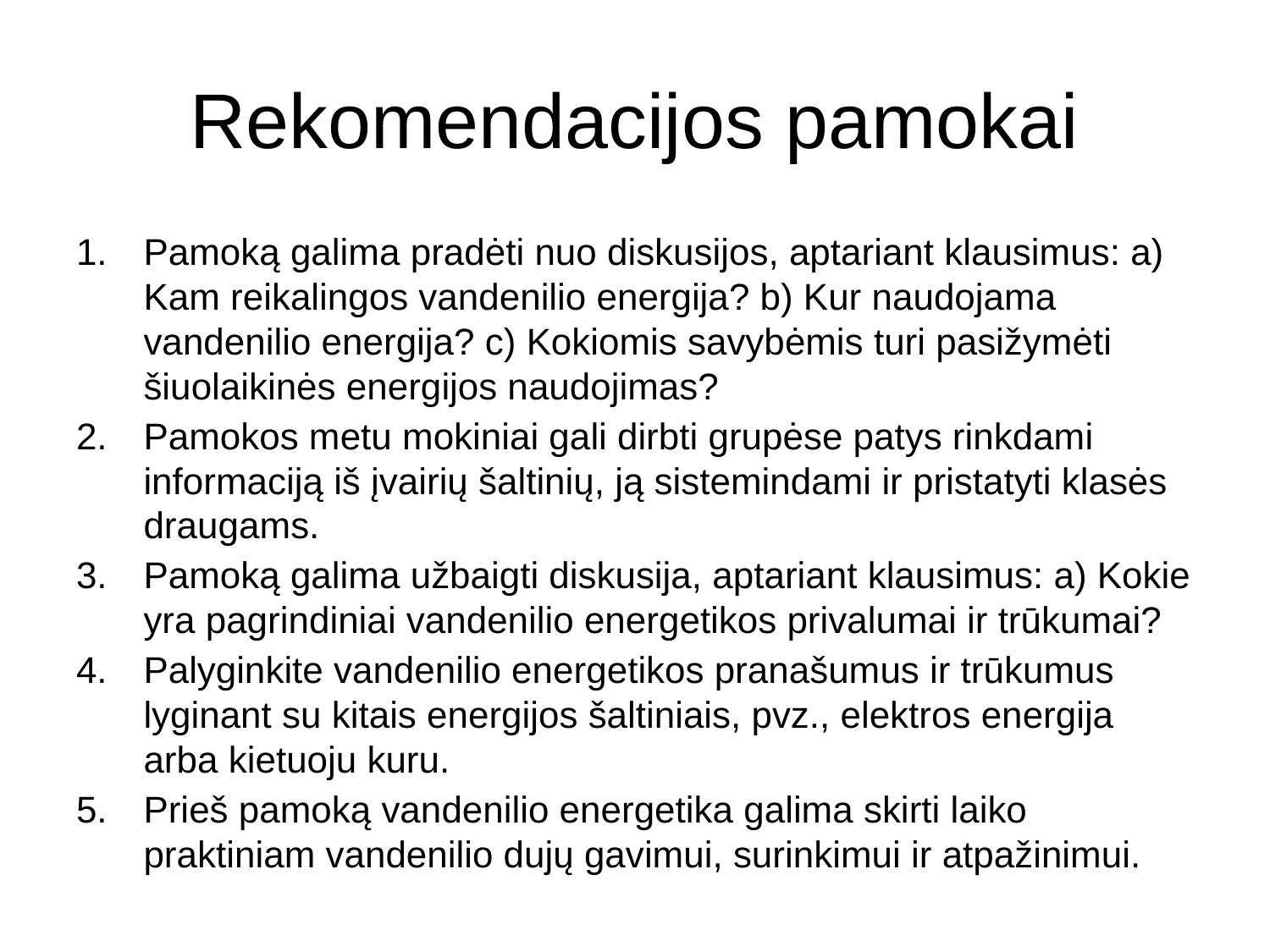

# Rekomendacijos pamokai
Pamoką galima pradėti nuo diskusijos, aptariant klausimus: a) Kam reikalingos vandenilio energija? b) Kur naudojama vandenilio energija? c) Kokiomis savybėmis turi pasižymėti šiuolaikinės energijos naudojimas?
Pamokos metu mokiniai gali dirbti grupėse patys rinkdami informaciją iš įvairių šaltinių, ją sistemindami ir pristatyti klasės draugams.
Pamoką galima užbaigti diskusija, aptariant klausimus: a) Kokie yra pagrindiniai vandenilio energetikos privalumai ir trūkumai?
Palyginkite vandenilio energetikos pranašumus ir trūkumus lyginant su kitais energijos šaltiniais, pvz., elektros energija arba kietuoju kuru.
Prieš pamoką vandenilio energetika galima skirti laiko praktiniam vandenilio dujų gavimui, surinkimui ir atpažinimui.